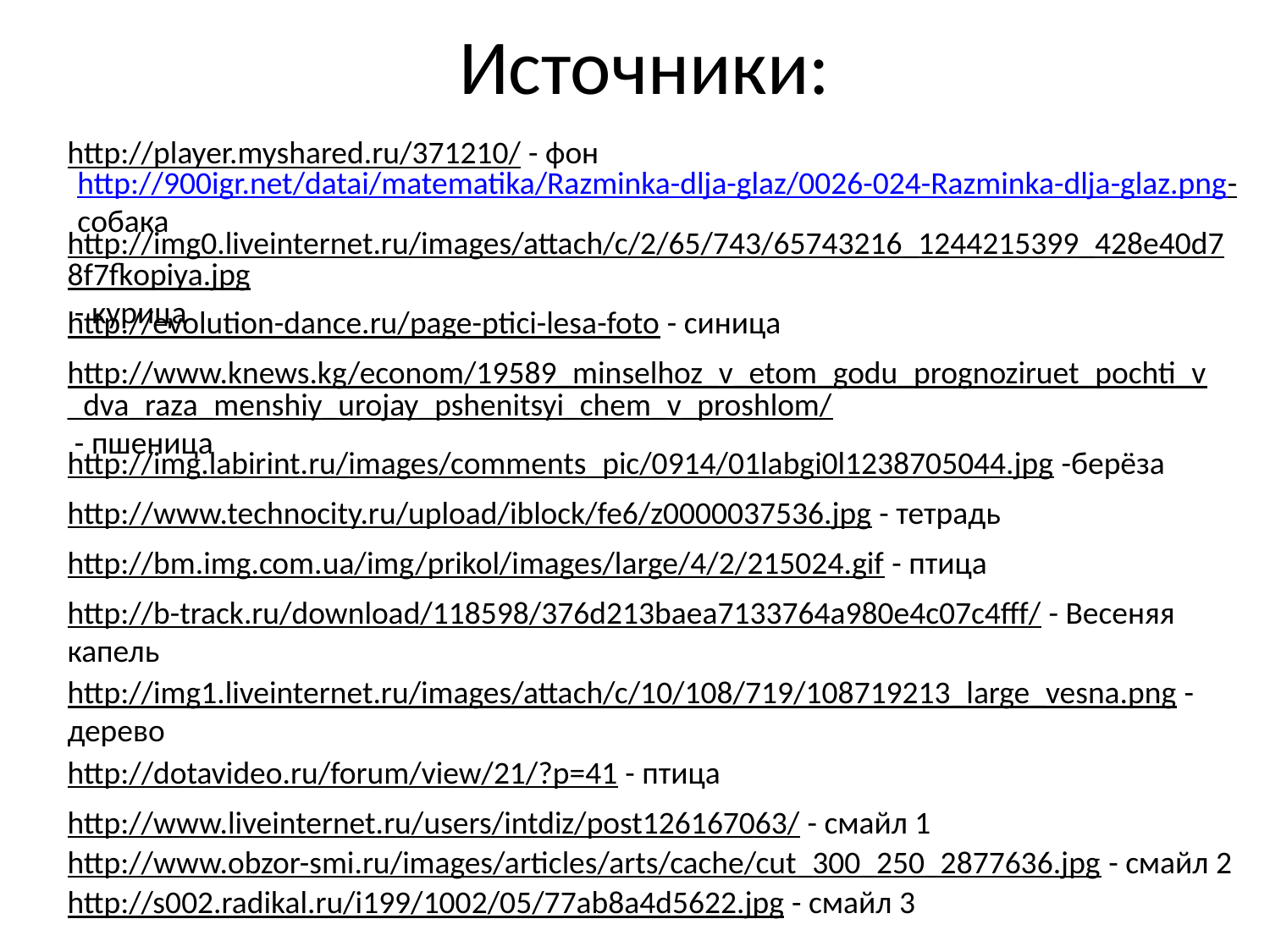

# Источники:
http://player.myshared.ru/371210/ - фон
http://900igr.net/datai/matematika/Razminka-dlja-glaz/0026-024-Razminka-dlja-glaz.png- собака
http://img0.liveinternet.ru/images/attach/c/2/65/743/65743216_1244215399_428e40d78f7fkopiya.jpg - курица
http://evolution-dance.ru/page-ptici-lesa-foto - синица
http://www.knews.kg/econom/19589_minselhoz_v_etom_godu_prognoziruet_pochti_v_dva_raza_menshiy_urojay_pshenitsyi_chem_v_proshlom/ - пшеница
http://img.labirint.ru/images/comments_pic/0914/01labgi0l1238705044.jpg -берёза
http://www.technocity.ru/upload/iblock/fe6/z0000037536.jpg - тетрадь
http://bm.img.com.ua/img/prikol/images/large/4/2/215024.gif - птица
http://b-track.ru/download/118598/376d213baea7133764a980e4c07c4fff/ - Весеняя капель
http://img1.liveinternet.ru/images/attach/c/10/108/719/108719213_large_vesna.png - дерево
http://dotavideo.ru/forum/view/21/?p=41 - птица
http://www.liveinternet.ru/users/intdiz/post126167063/ - смайл 1
http://www.obzor-smi.ru/images/articles/arts/cache/cut_300_250_2877636.jpg - смайл 2
http://s002.radikal.ru/i199/1002/05/77ab8a4d5622.jpg - смайл 3